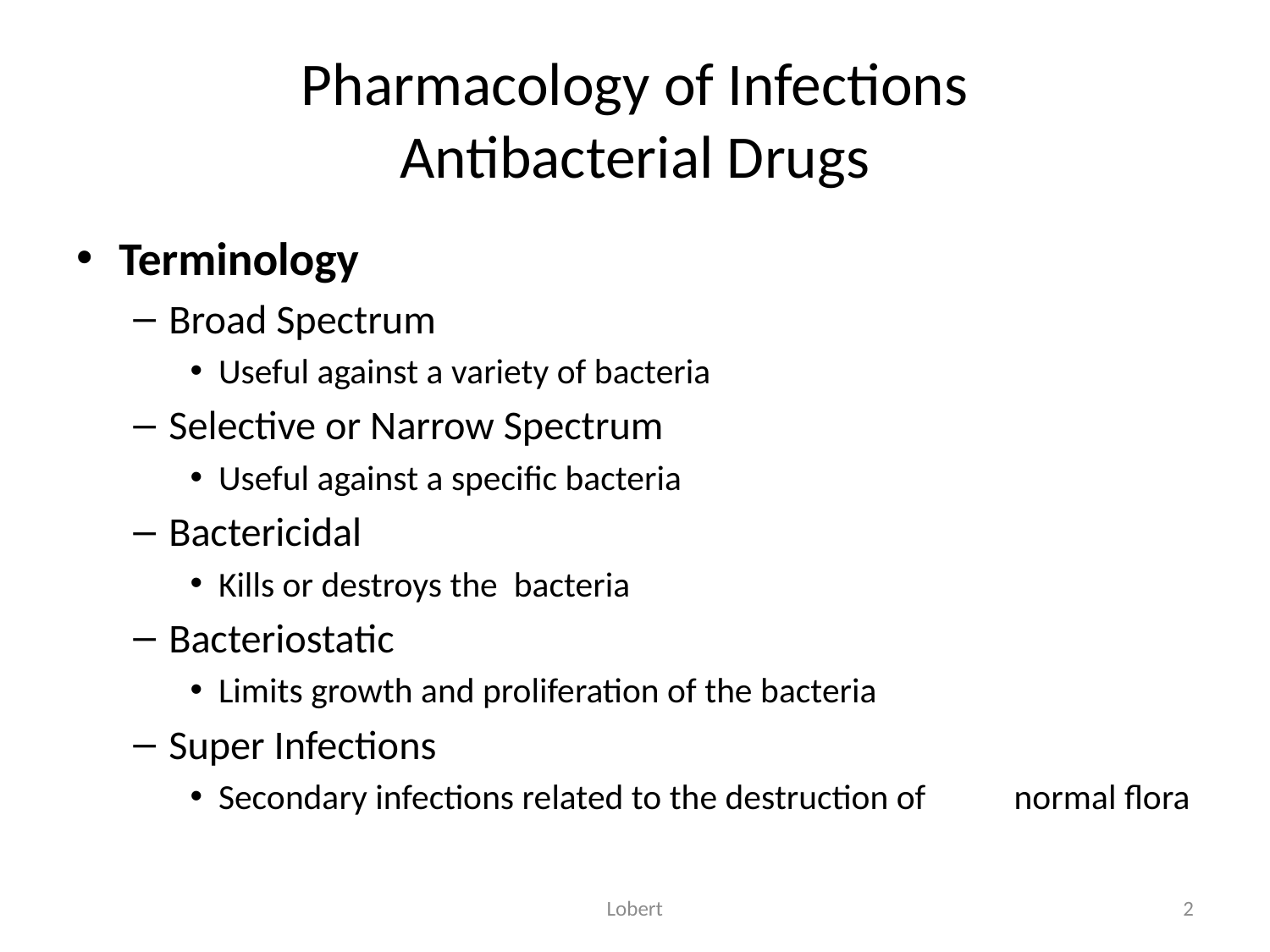

# Pharmacology of Infections Antibacterial Drugs
Terminology
Broad Spectrum
Useful against a variety of bacteria
Selective or Narrow Spectrum
Useful against a specific bacteria
Bactericidal
Kills or destroys the  bacteria
Bacteriostatic
Limits growth and proliferation of the bacteria
Super Infections
Secondary infections related to the destruction of           normal flora
Lobert
2